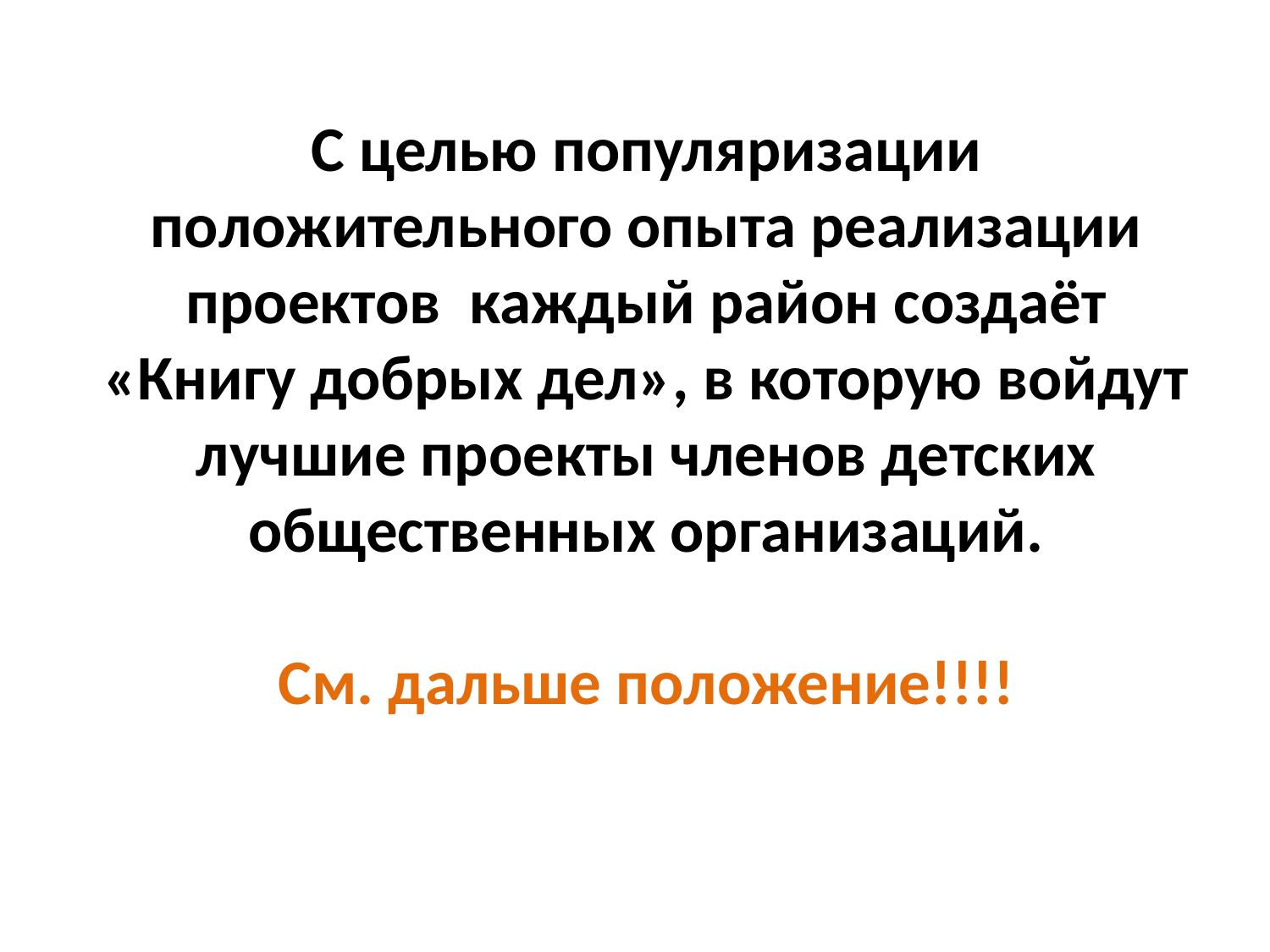

# С целью популяризации положительного опыта реализации проектов  каждый район создаёт «Книгу добрых дел», в которую войдут лучшие проекты членов детских общественных организаций. См. дальше положение!!!!